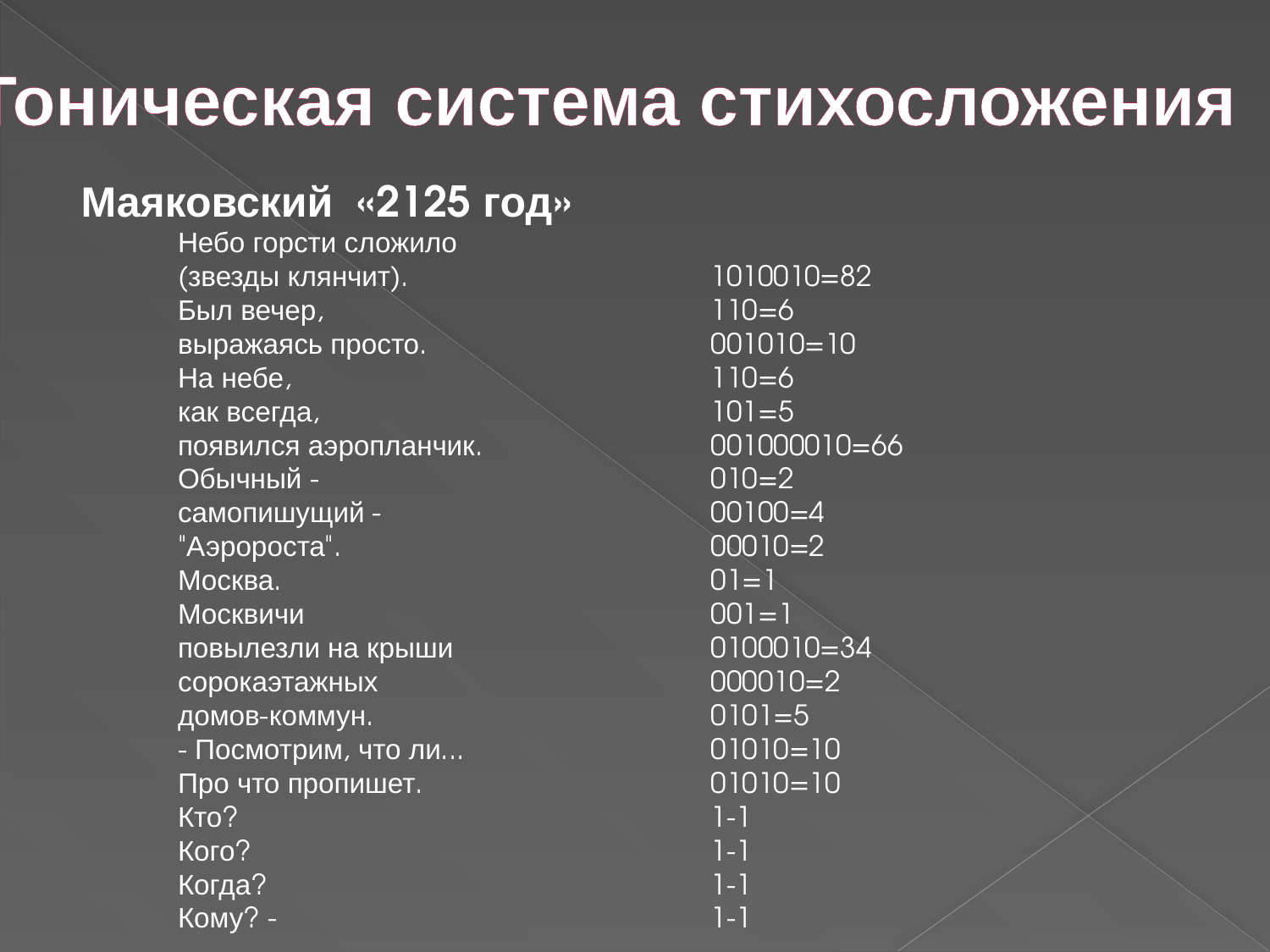

# Тоническая система стихосложения
Маяковский  «2125 год»

Небо горсти сложило
(звезды клянчит).
Был вечер,
выражаясь просто.
На небе,
как всегда,
появился аэропланчик.
Обычный -
самопишущий -
"Аэророста".
Москва.
Москвичи
повылезли на крыши
сорокаэтажных
домов-коммун.
- Посмотрим, что ли...
Про что пропишет.
Кто?
Кого?
Когда?
Кому? -

1010010=82
110=6
001010=10
110=6
101=5
001000010=66
010=2
00100=4
00010=2
01=1
001=1
0100010=34
000010=2
0101=5
01010=10
01010=10
1-1
1-1
1-1
1-1